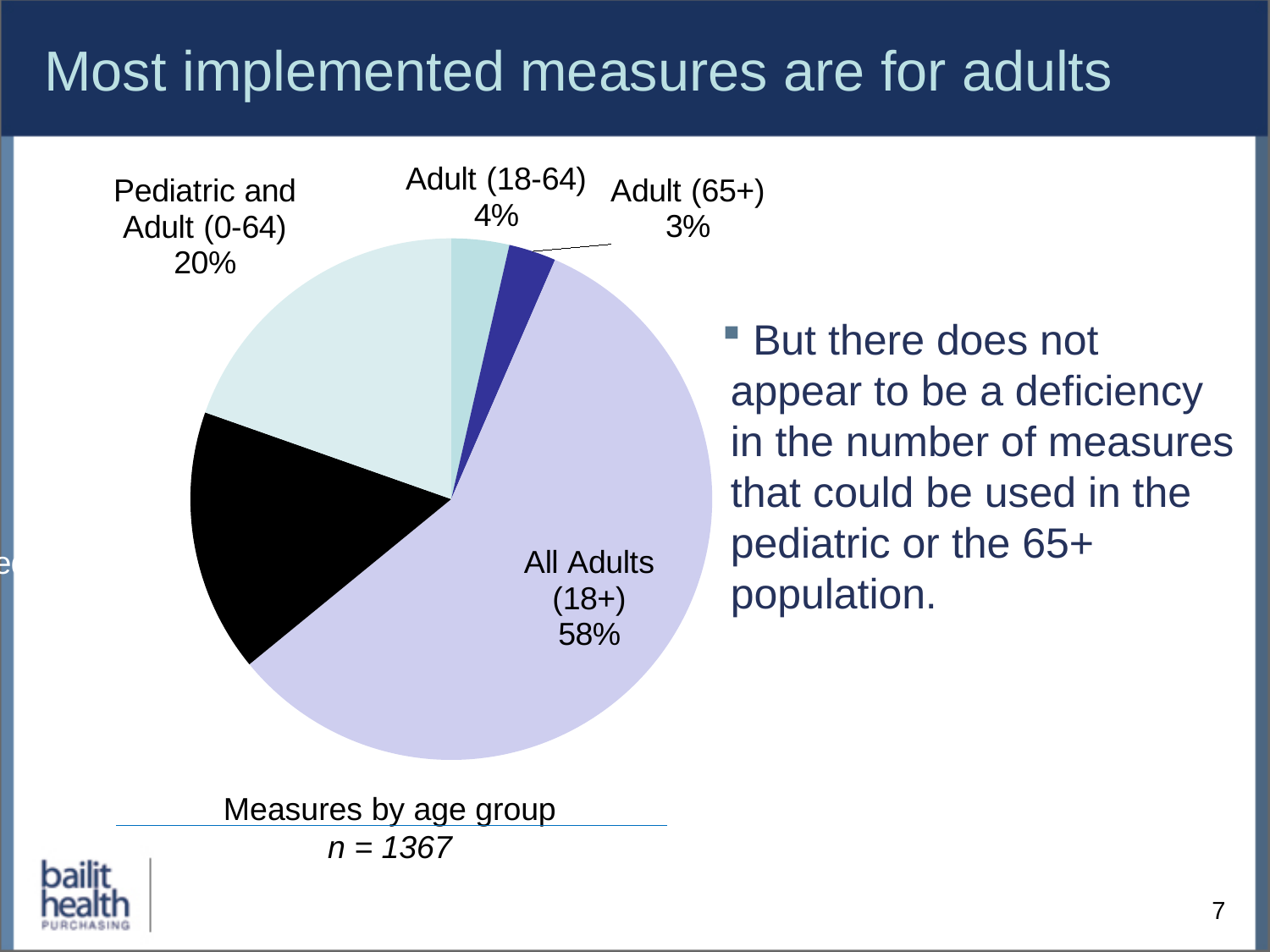

# Most implemented measures are for adults

### Chart

| Category | number of measures |
|---|---|
| Adult (18-64) | 49.0 |
| Adult (65+) | 40.0 |
| All Adults (18+) | 787.0 |
| Pediatric (0-17) | 223.0 |
| Pediatric and Adult (0-64) | 268.0 |
 But there does not appear to be a deficiency in the number of measures that could be used in the pediatric or the 65+ population.

Measures by age group
n = 1367
7